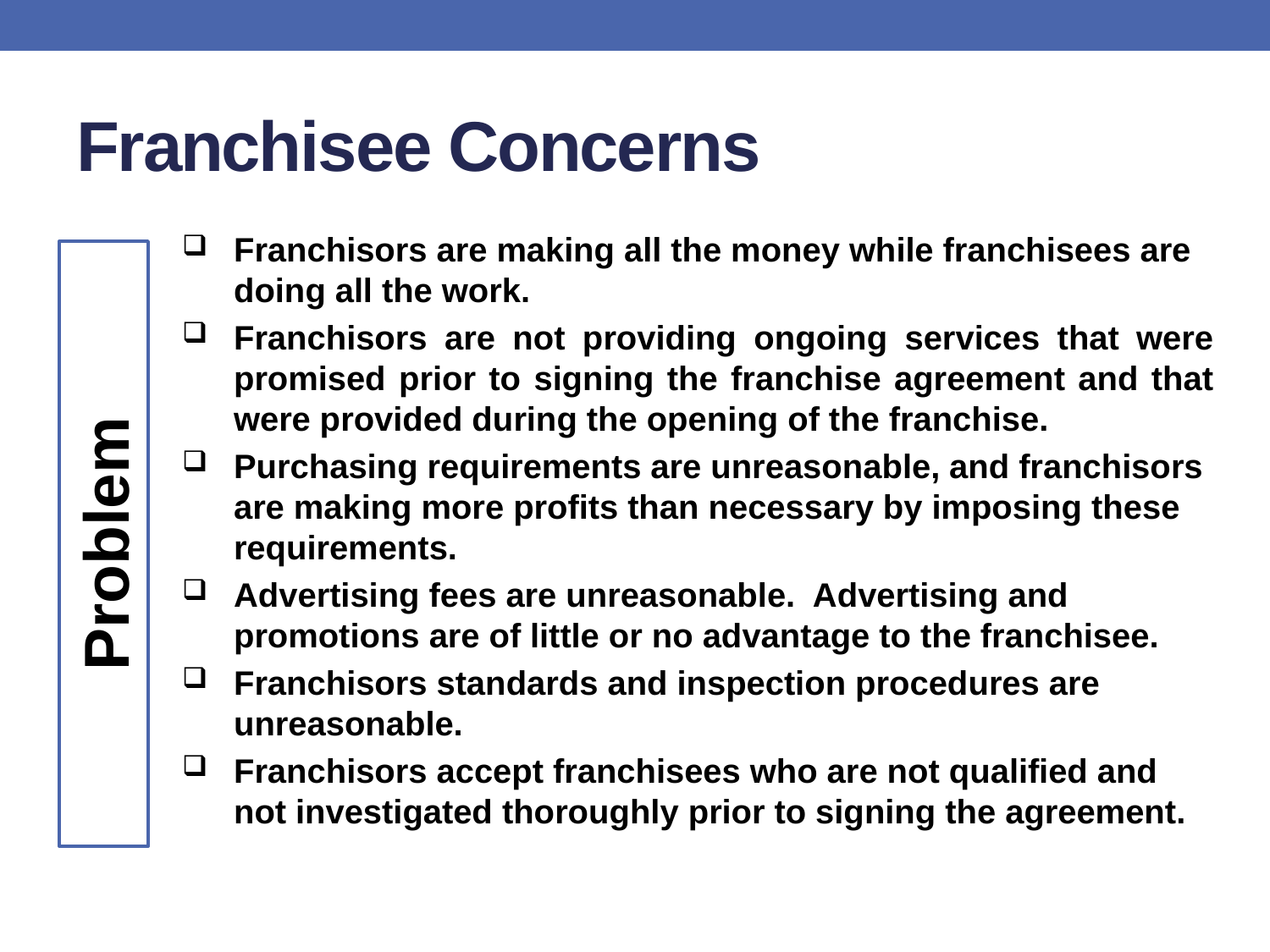

# Franchisee Concerns
Franchisors are making all the money while franchisees are doing all the work.
Franchisors are not providing ongoing services that were promised prior to signing the franchise agreement and that were provided during the opening of the franchise.
Purchasing requirements are unreasonable, and franchisors are making more profits than necessary by imposing these requirements.
Advertising fees are unreasonable.  Advertising and promotions are of little or no advantage to the franchisee.
Franchisors standards and inspection procedures are unreasonable.
Franchisors accept franchisees who are not qualified and not investigated thoroughly prior to signing the agreement.

Problem